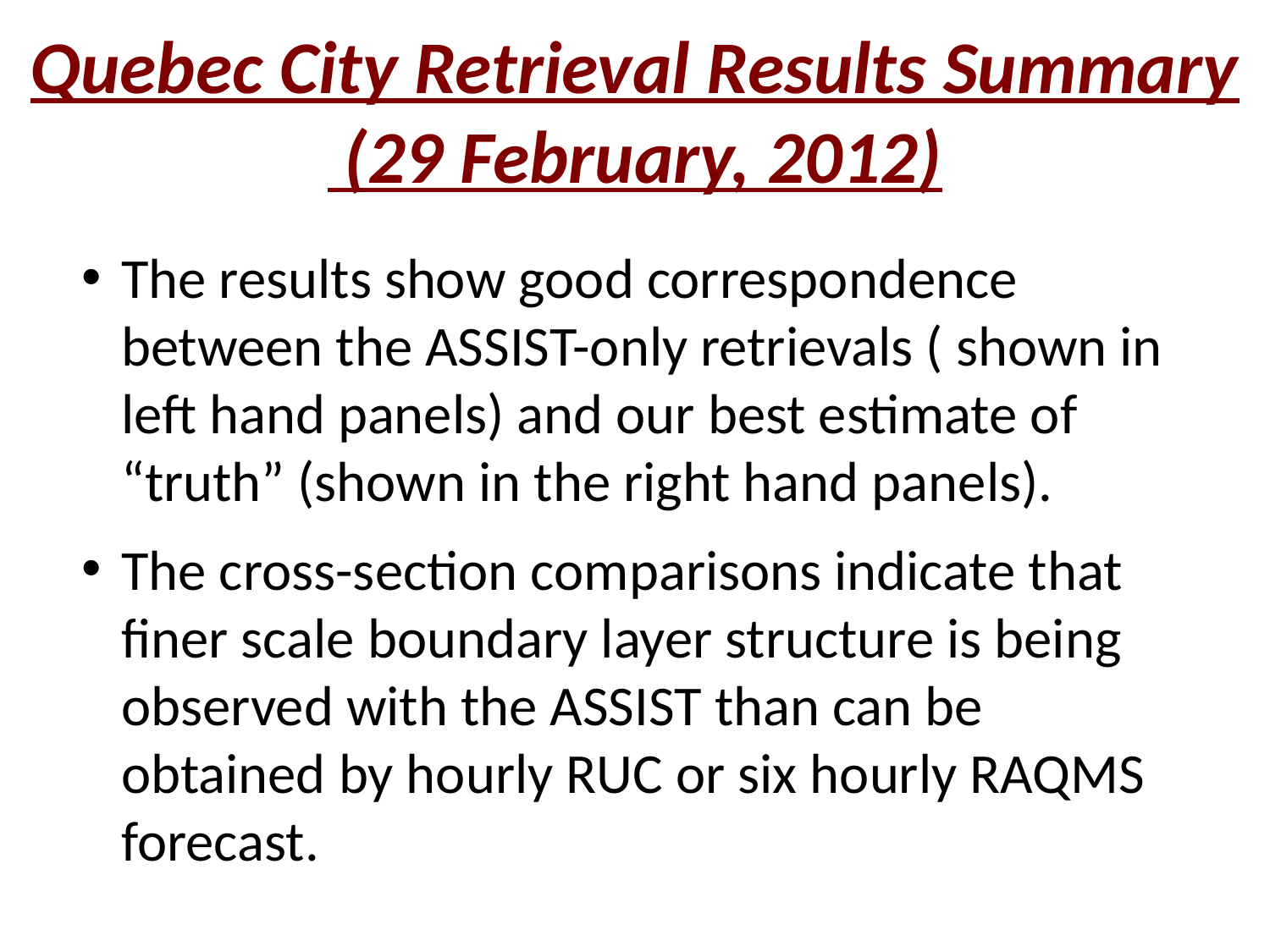

# Quebec City Retrieval Results Summary (29 February, 2012)
The results show good correspondence between the ASSIST-only retrievals ( shown in left hand panels) and our best estimate of “truth” (shown in the right hand panels).
The cross-section comparisons indicate that finer scale boundary layer structure is being observed with the ASSIST than can be obtained by hourly RUC or six hourly RAQMS forecast.